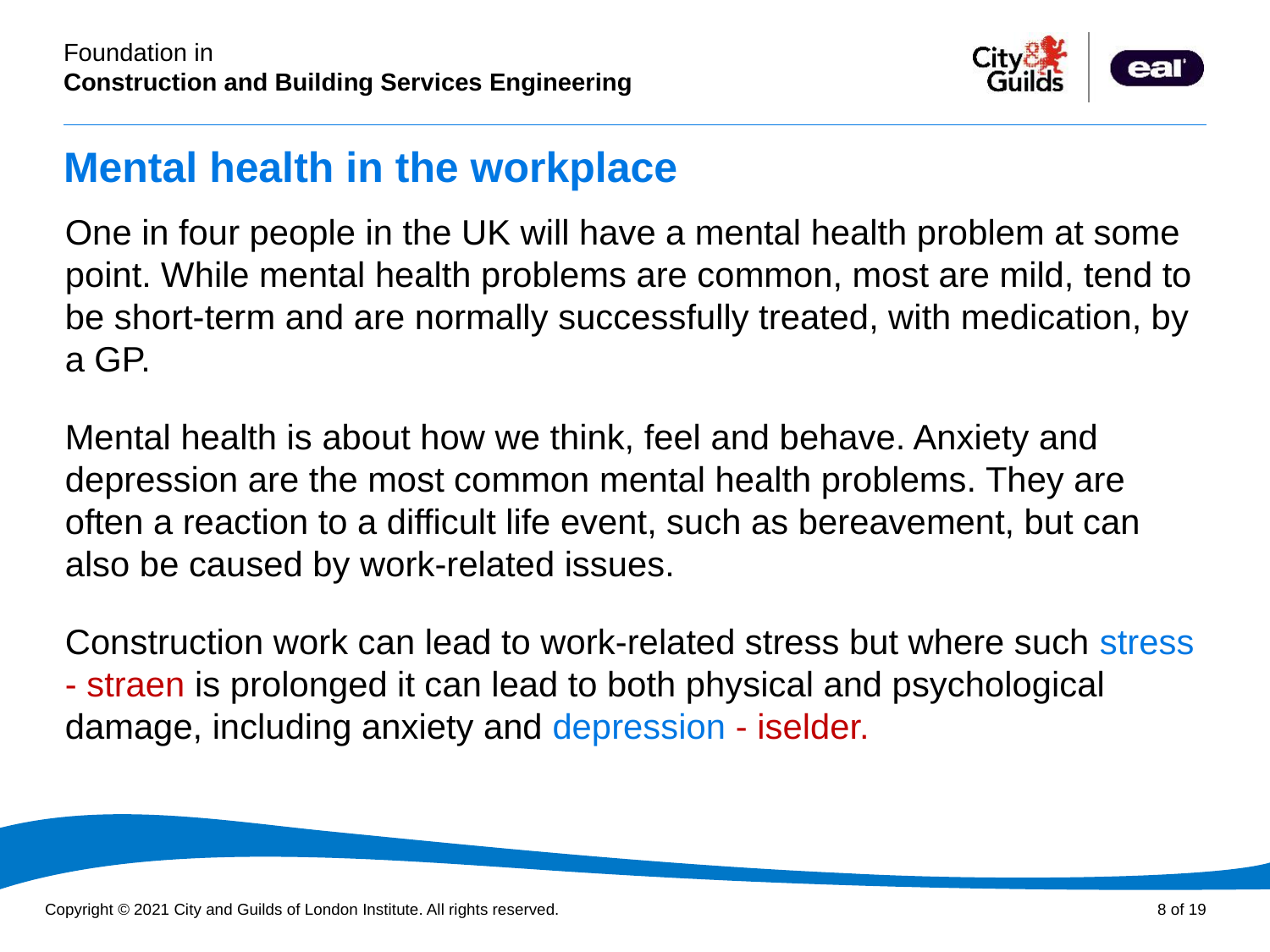

# Mental health in the workplace
One in four people in the UK will have a mental health problem at some point. While mental health problems are common, most are mild, tend to be short-term and are normally successfully treated, with medication, by a GP.
Mental health is about how we think, feel and behave. Anxiety and depression are the most common mental health problems. They are often a reaction to a difficult life event, such as bereavement, but can also be caused by work-related issues.
Construction work can lead to work-related stress but where such stress - straen is prolonged it can lead to both physical and psychological damage, including anxiety and depression - iselder.